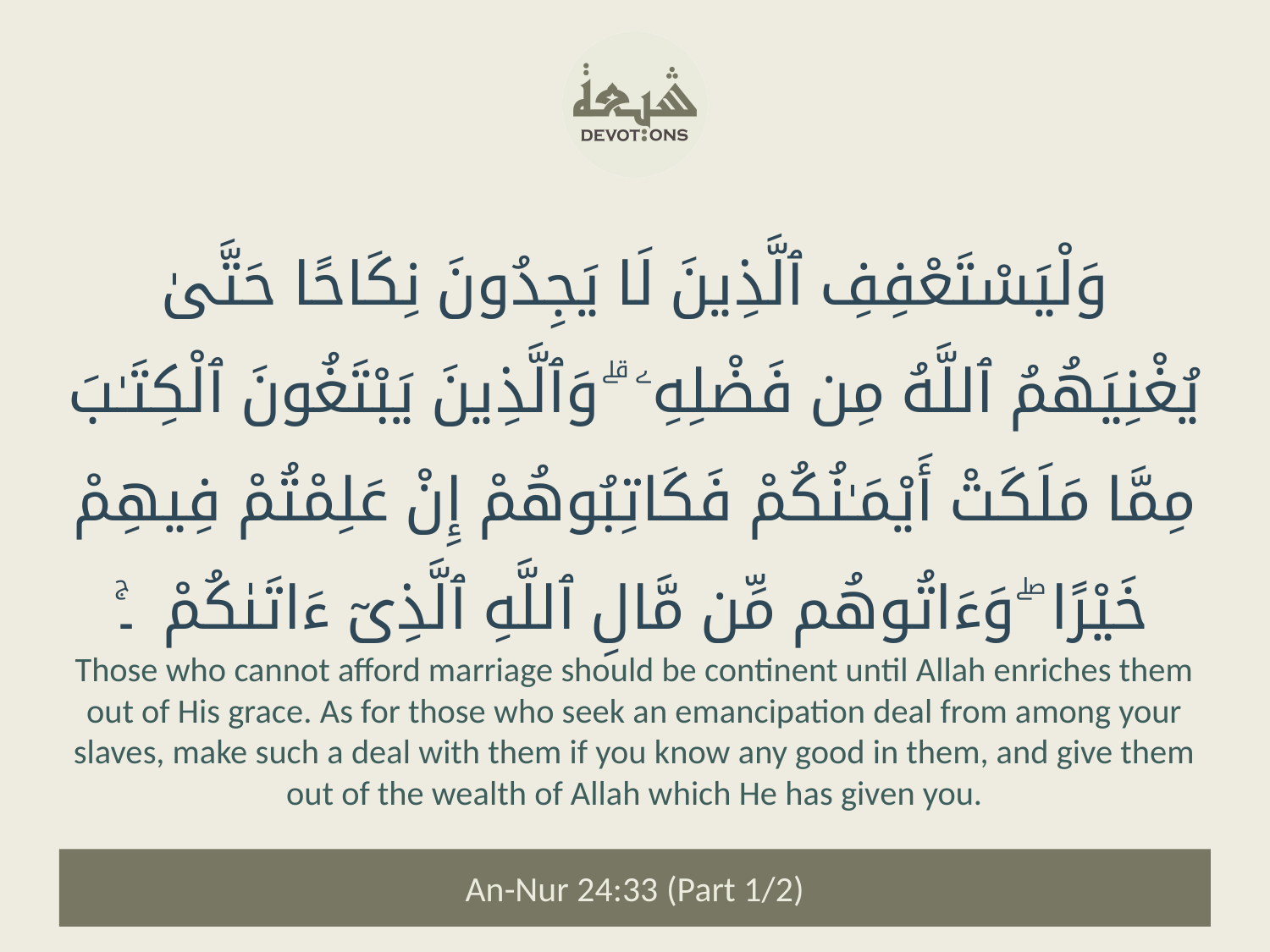

وَلْيَسْتَعْفِفِ ٱلَّذِينَ لَا يَجِدُونَ نِكَاحًا حَتَّىٰ يُغْنِيَهُمُ ٱللَّهُ مِن فَضْلِهِۦ ۗ وَٱلَّذِينَ يَبْتَغُونَ ٱلْكِتَـٰبَ مِمَّا مَلَكَتْ أَيْمَـٰنُكُمْ فَكَاتِبُوهُمْ إِنْ عَلِمْتُمْ فِيهِمْ خَيْرًا ۖ وَءَاتُوهُم مِّن مَّالِ ٱللَّهِ ٱلَّذِىٓ ءَاتَىٰكُمْ  ۔ۚ
Those who cannot afford marriage should be continent until Allah enriches them out of His grace. As for those who seek an emancipation deal from among your slaves, make such a deal with them if you know any good in them, and give them out of the wealth of Allah which He has given you.
An-Nur 24:33 (Part 1/2)